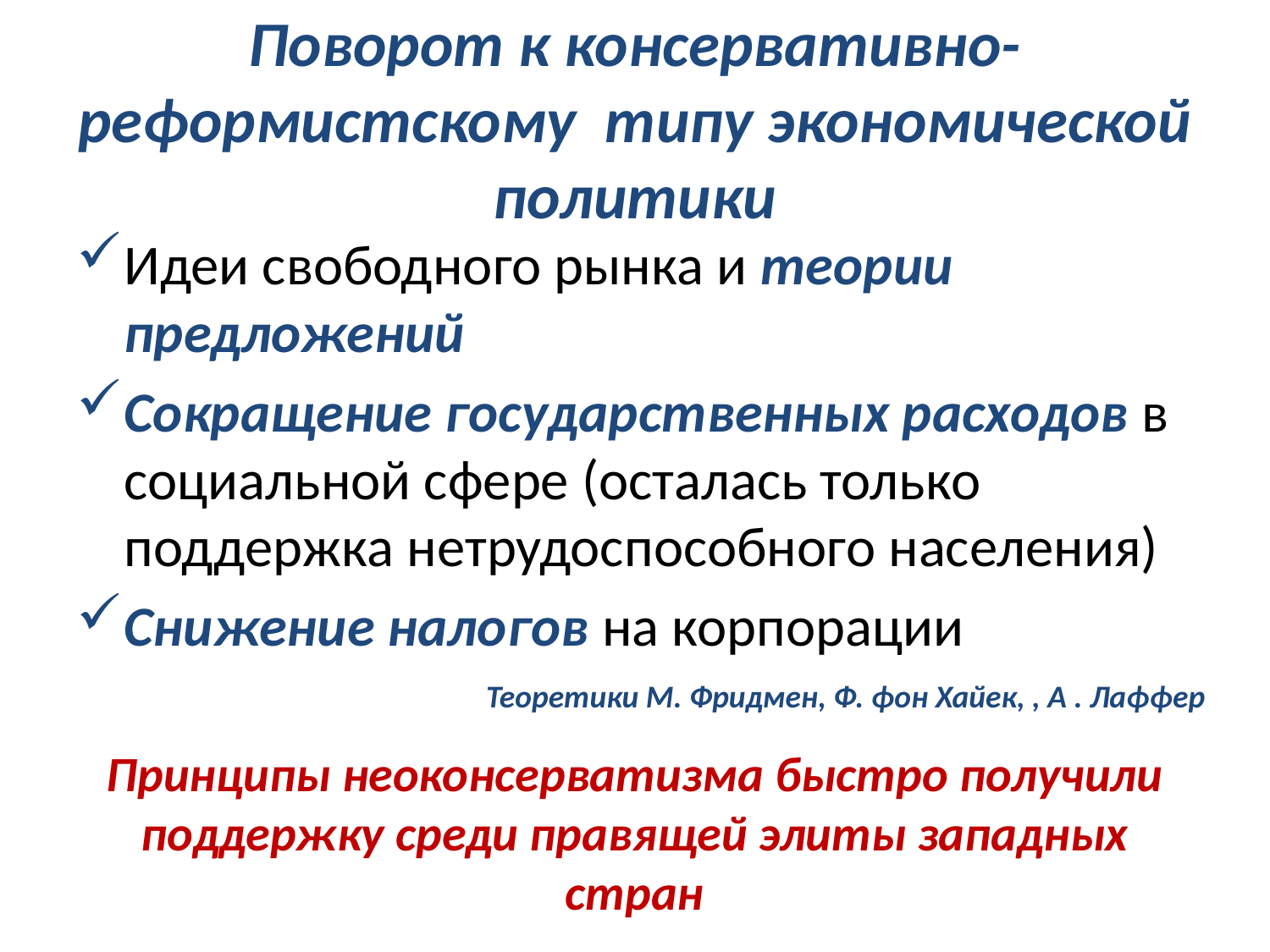

# Поворот к консервативно-реформистскому  типу экономической политики
Идеи свободного рынка и теории предложений
Сокращение государственных расходов в социальной сфере (осталась только поддержка нетрудоспособного населения)
Снижение налогов на корпорации

Теоретики М. Фридмен, Ф. фон Хайек, , А . Лаффер
Принципы неоконсерватизма быстро получили поддержку среди правящей элиты западных стран